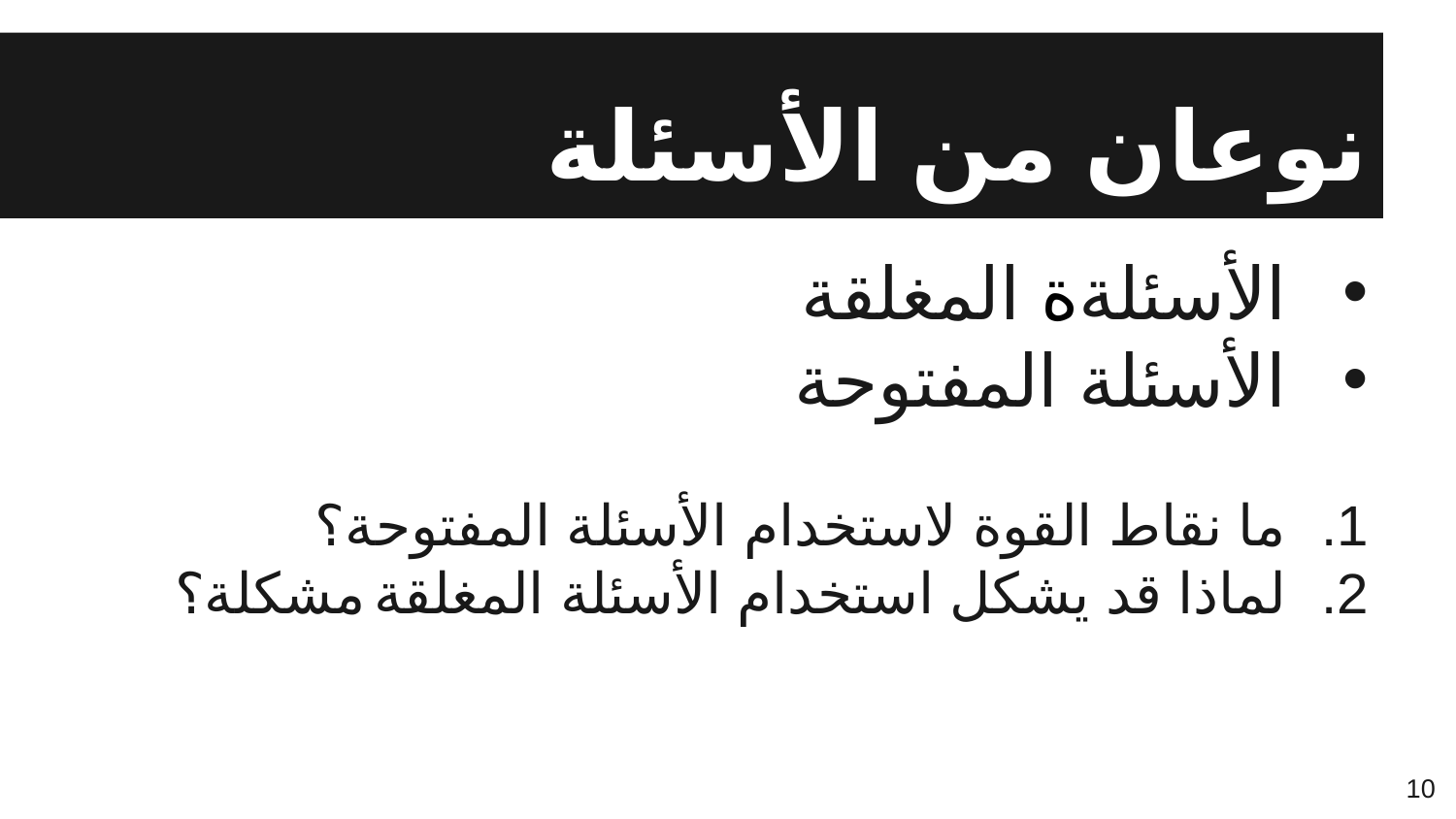

# نوعان من الأسئلة
الأسئلةة المغلقة
الأسئلة المفتوحة

ما نقاط القوة لاستخدام الأسئلة المفتوحة؟
لماذا قد يشكل استخدام الأسئلة المغلقة مشكلة؟
10